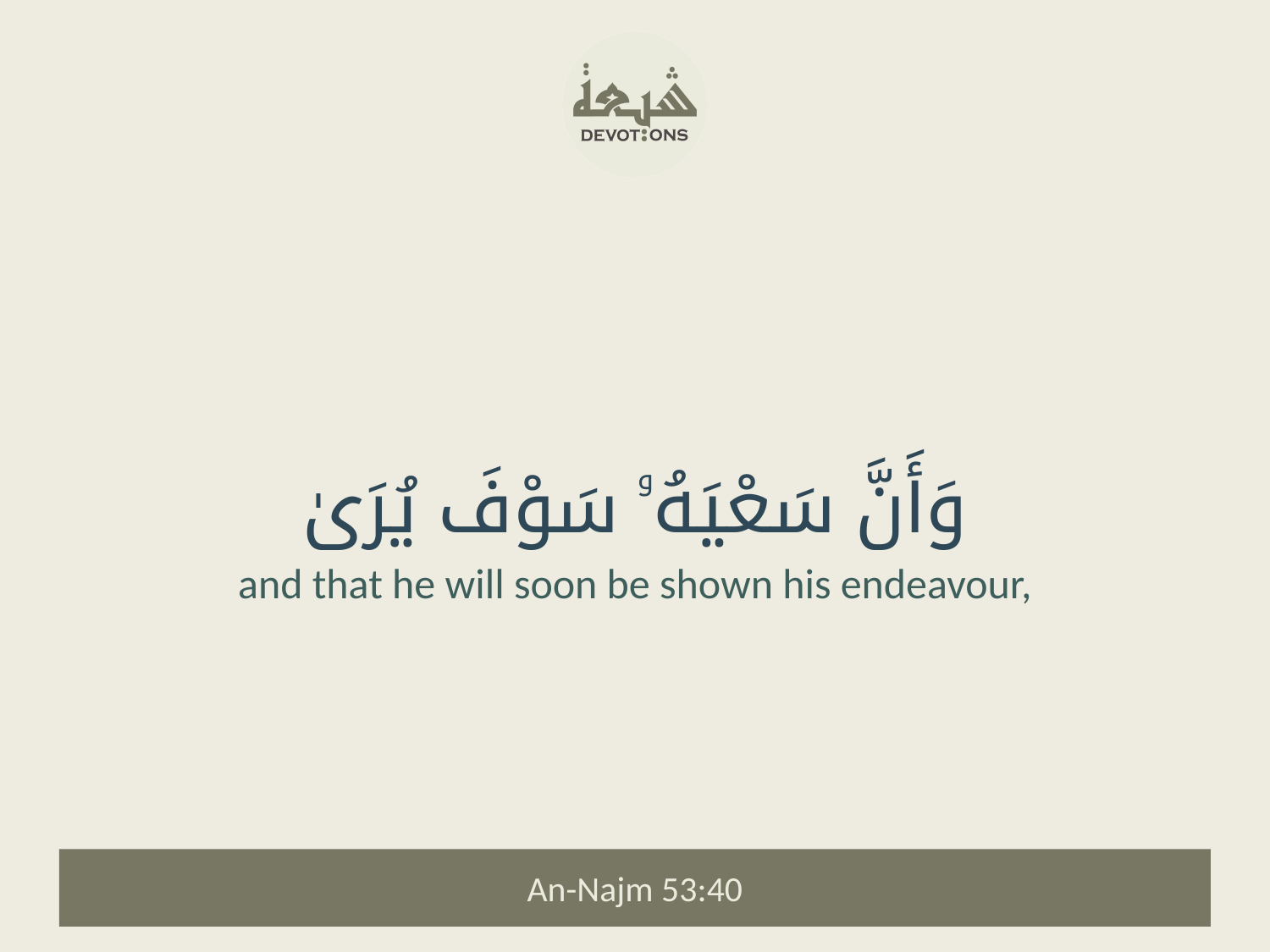

وَأَنَّ سَعْيَهُۥ سَوْفَ يُرَىٰ
and that he will soon be shown his endeavour,
An-Najm 53:40